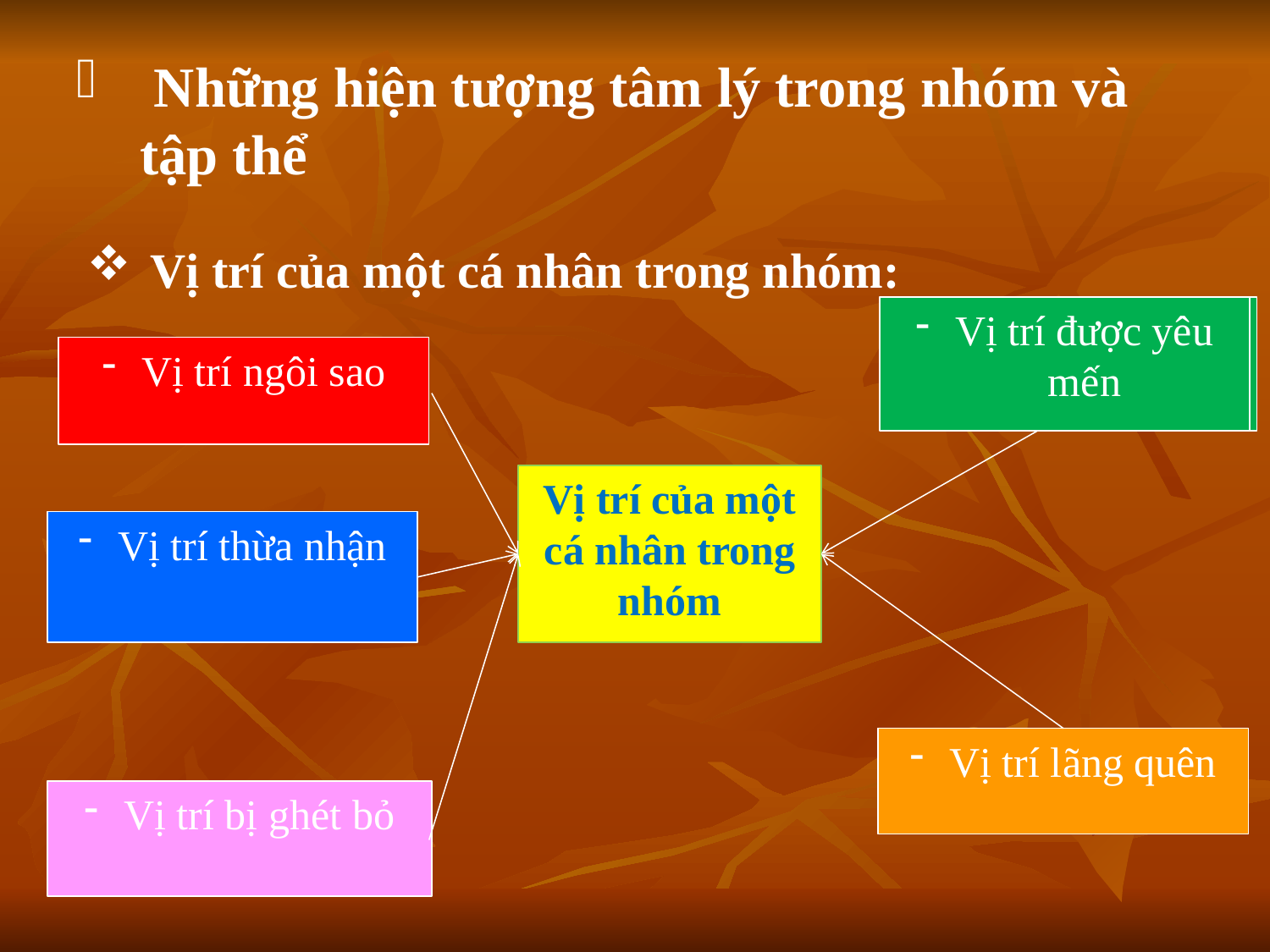

# Những hiện tượng tâm lý trong nhóm và tập thể
Vị trí của một cá nhân trong nhóm:

Vị trí được yêu mến
Vị trí được yêu mến
Vị trí ngôi sao
Vị trí của một cá nhân trong nhóm
Vị trí thừa nhận
Vị trí lãng quên
Vị trí bị ghét bỏ